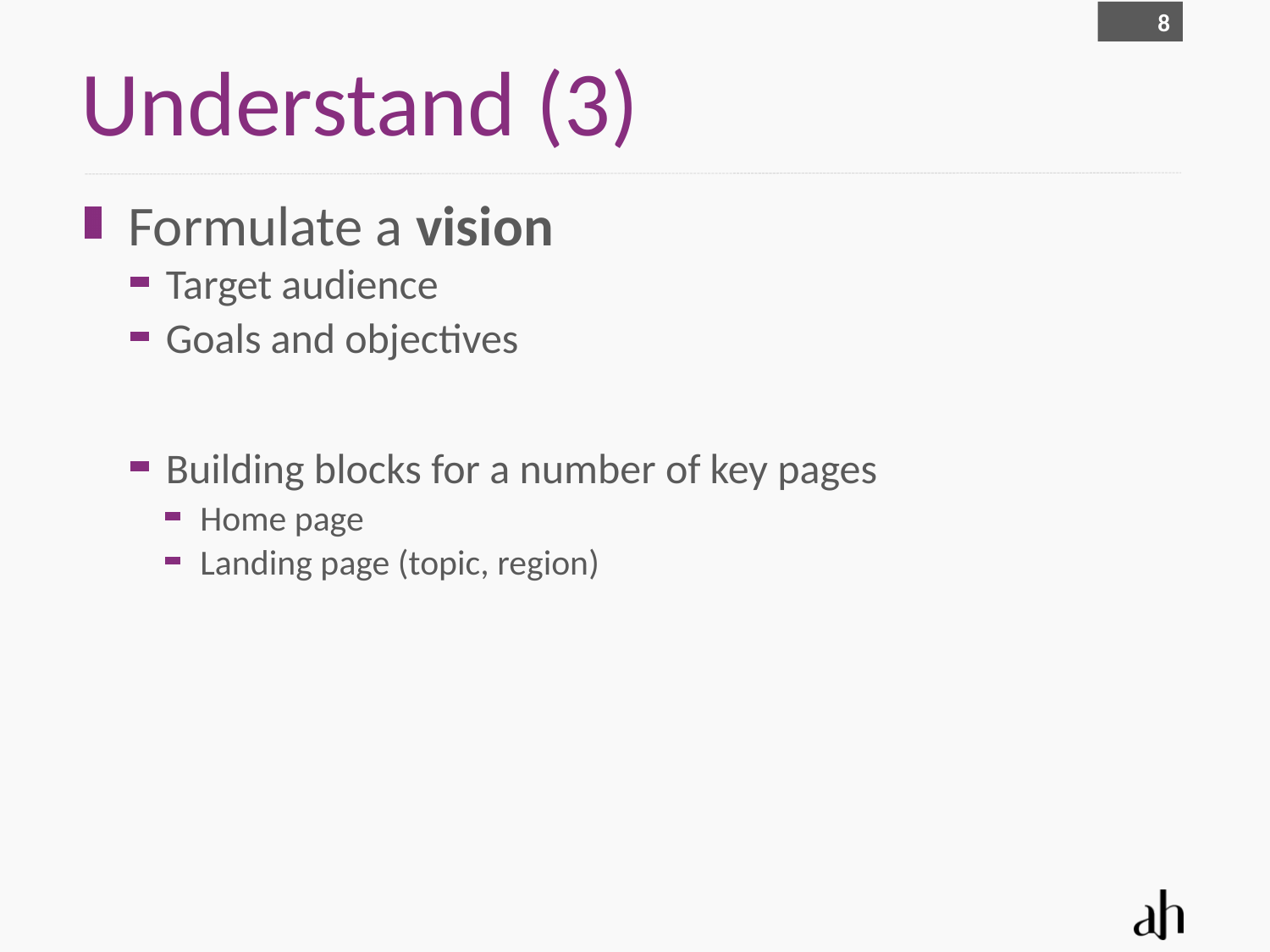

8
# Understand (3)

Formulate a vision
Target audience
Goals and objectives

Building blocks for a number of key pages
Home page
Landing page (topic, region)